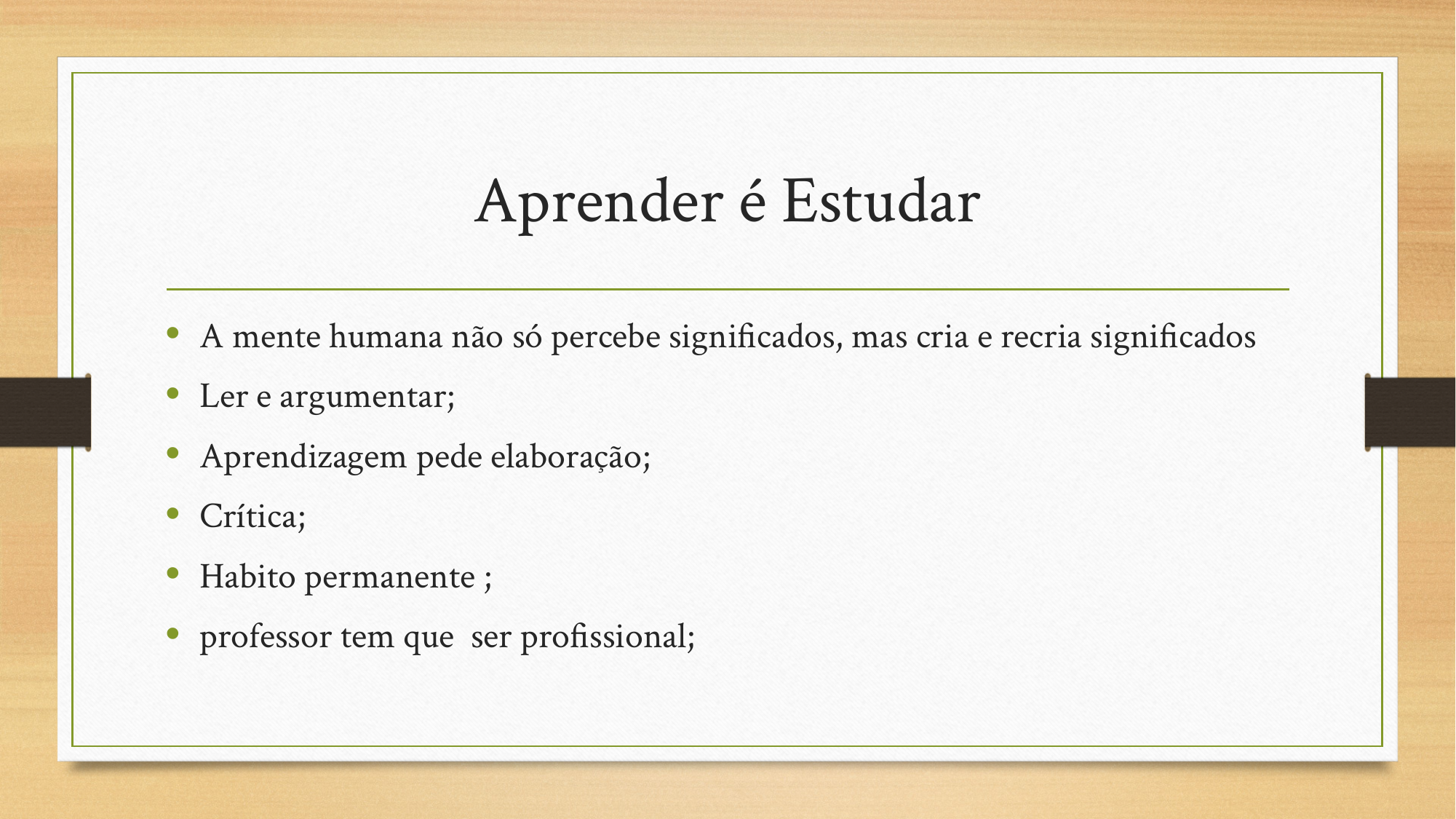

# Aprender é Estudar
A mente humana não só percebe significados, mas cria e recria significados
Ler e argumentar;
Aprendizagem pede elaboração;
Crítica;
Habito permanente ;
professor tem que  ser profissional;